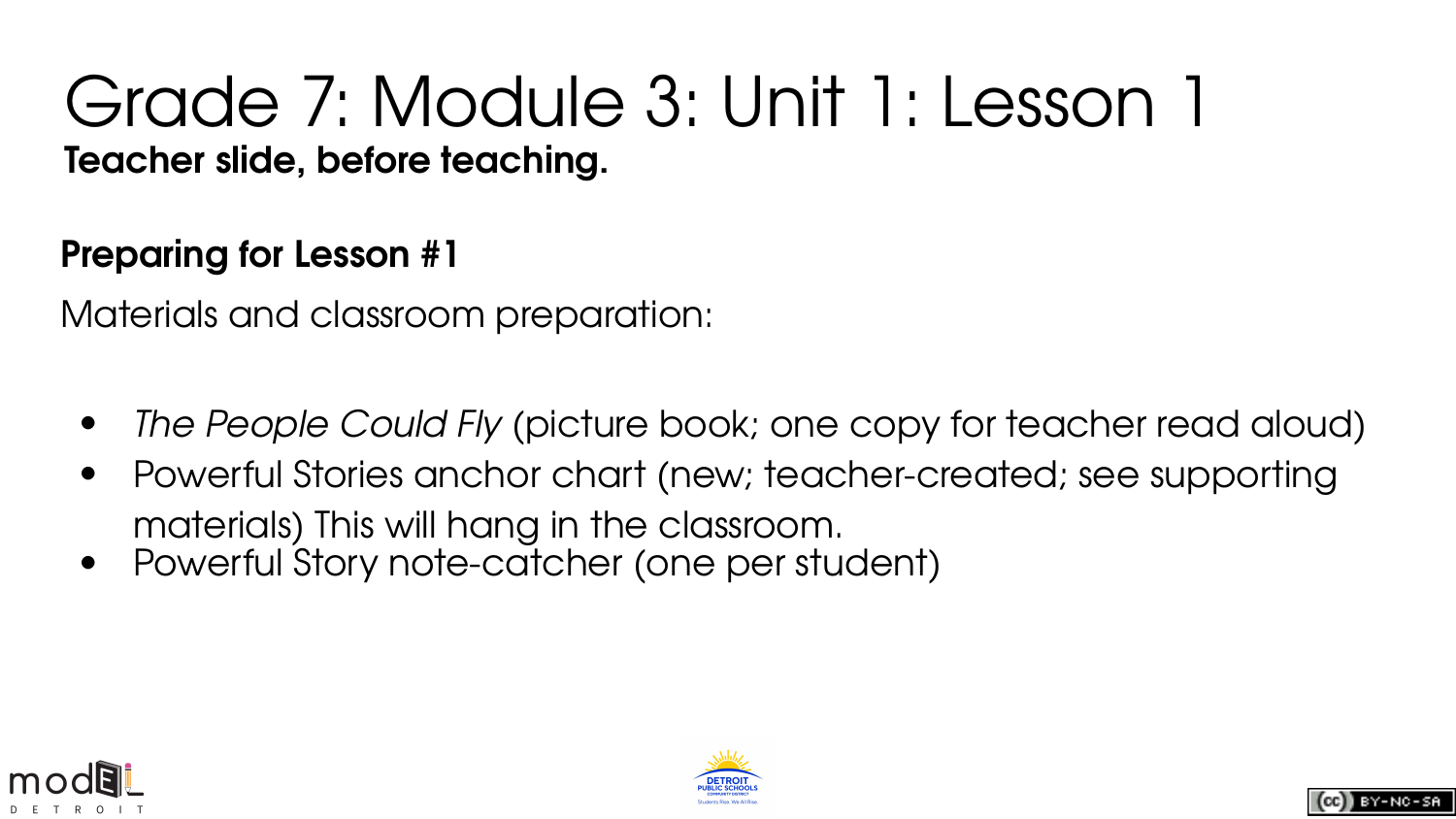

Grade 7: Module 3: Unit 1: Lesson 1
Teacher slide, before teaching.

Preparing for Lesson #1
Materials and classroom preparation:

The People Could Fly (picture book; one copy for teacher read aloud)
Powerful Stories anchor chart (new; teacher-created; see supporting materials) This will hang in the classroom.
Powerful Story note-catcher (one per student)